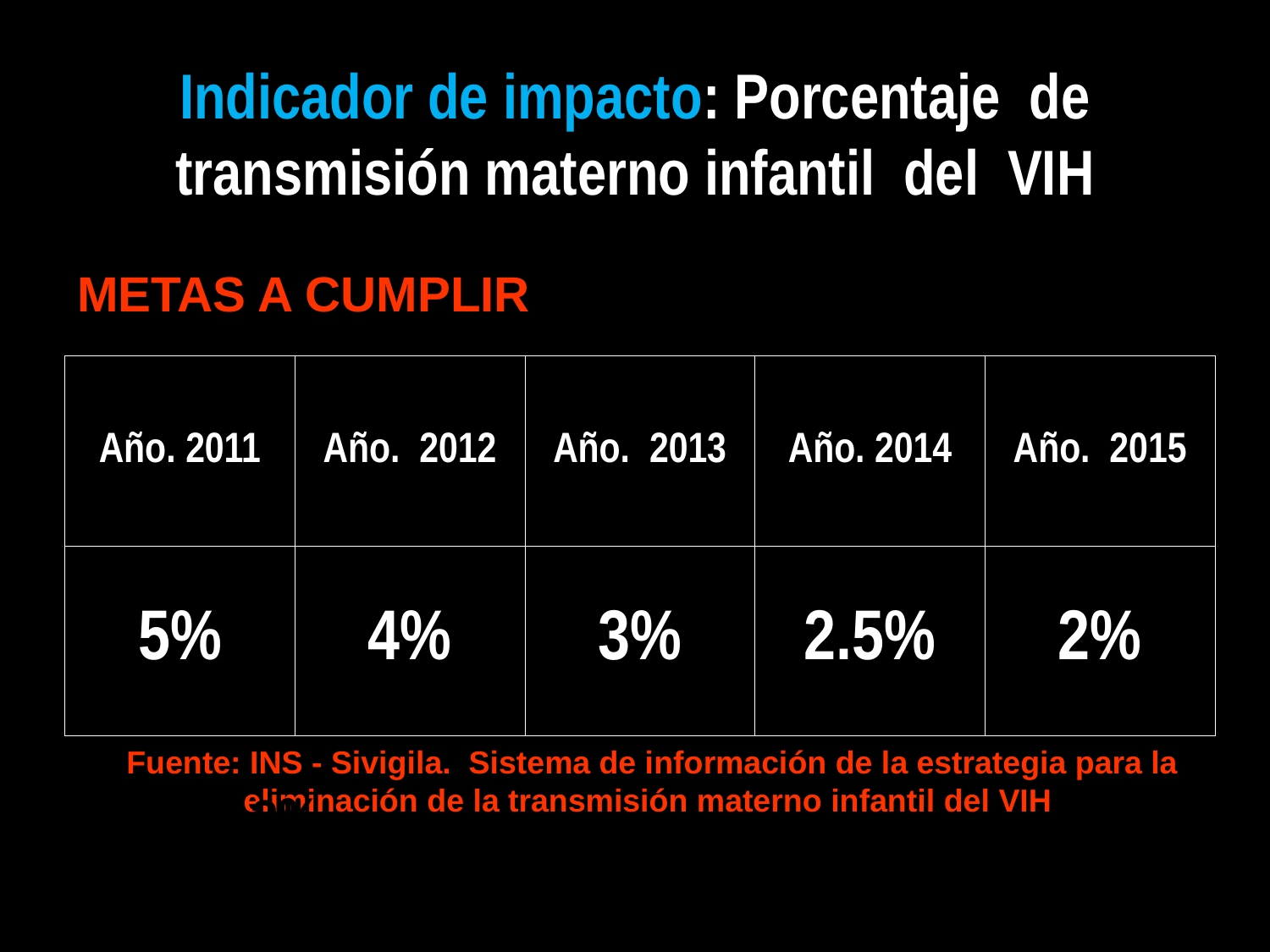

# Indicador de impacto: Porcentaje  de transmisión materno infantil  del  VIH
METAS A CUMPLIR
Año. 2011 Año.  2012 Año. 2011 Año.  2012 Año.  2013 Año. 2014 Año.  2015 5% 4% 3% 2.5% 2% Año. 2011 Año.  2012 Año.  2013 Año. 2014 Año.  2015 5% 4% 3% 2.5% 2% Año.  2013 Año. 2014 Año.  2015 5% 4% 3%

2.5% 2%
| Año. 2011 | Año. 2012 | Año. 2013 | Año. 2014 | Año. 2015 |
| --- | --- | --- | --- | --- |
| 5% | 4% | 3% | 2.5% | 2% |
Fuente: INS - Sivigila.  Sistema de información de la estrategia para la eliminación de la transmisión materno infantil del VIH